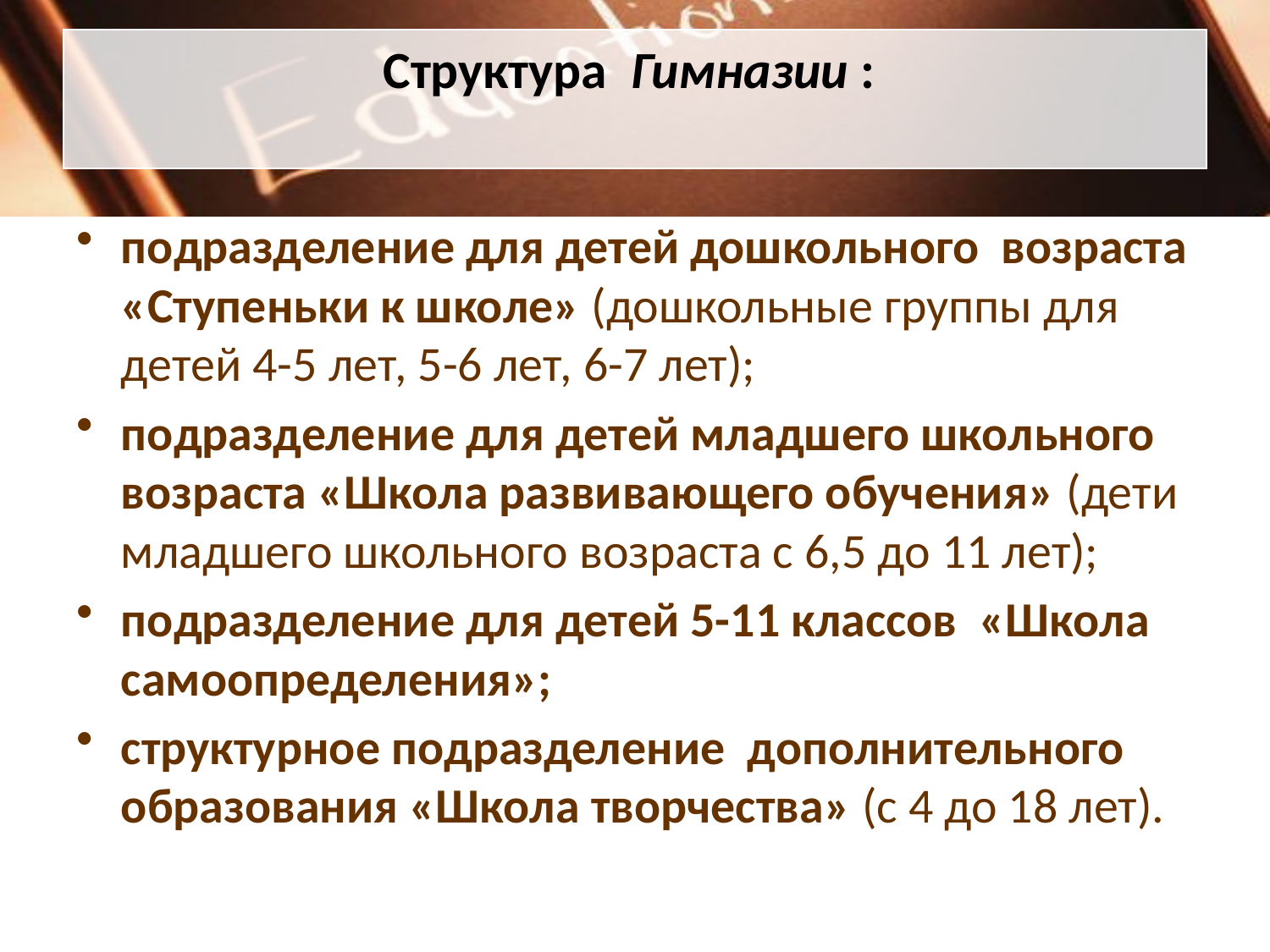

# Структура  Гимназии :
подразделение для детей дошкольного  возраста «Ступеньки к школе» (дошкольные группы для детей 4-5 лет, 5-6 лет, 6-7 лет);
подразделение для детей младшего школьного возраста «Школа развивающего обучения» (дети  младшего школьного возраста с 6,5 до 11 лет);
подразделение для детей 5-11 классов  «Школа самоопределения»;
структурное подразделение  дополнительного образования «Школа творчества» (с 4 до 18 лет).